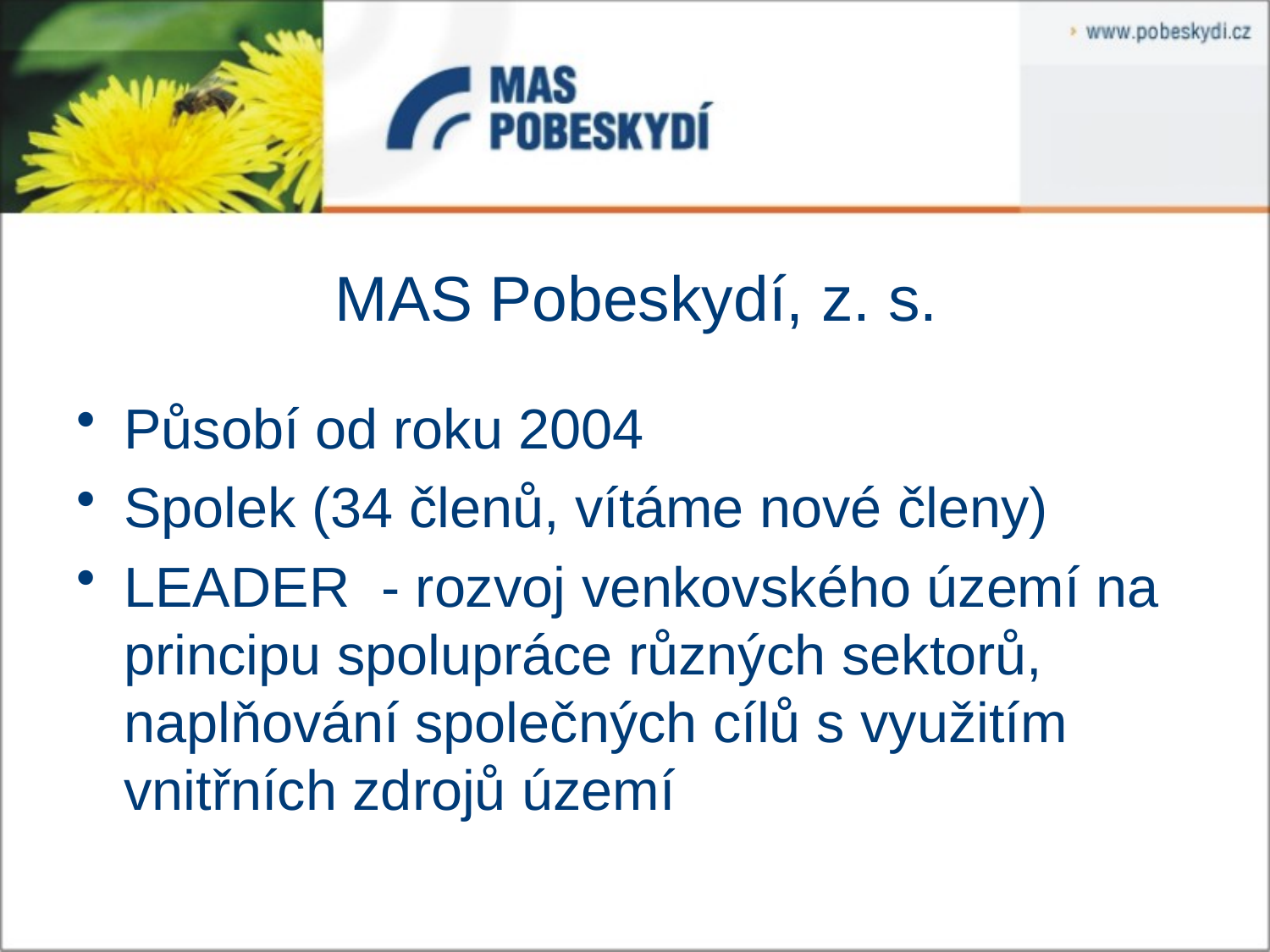

# MAS Pobeskydí, z. s.
Působí od roku 2004
Spolek (34 členů, vítáme nové členy)
LEADER  - rozvoj venkovského území na principu spolupráce různých sektorů, naplňování společných cílů s využitím vnitřních zdrojů území